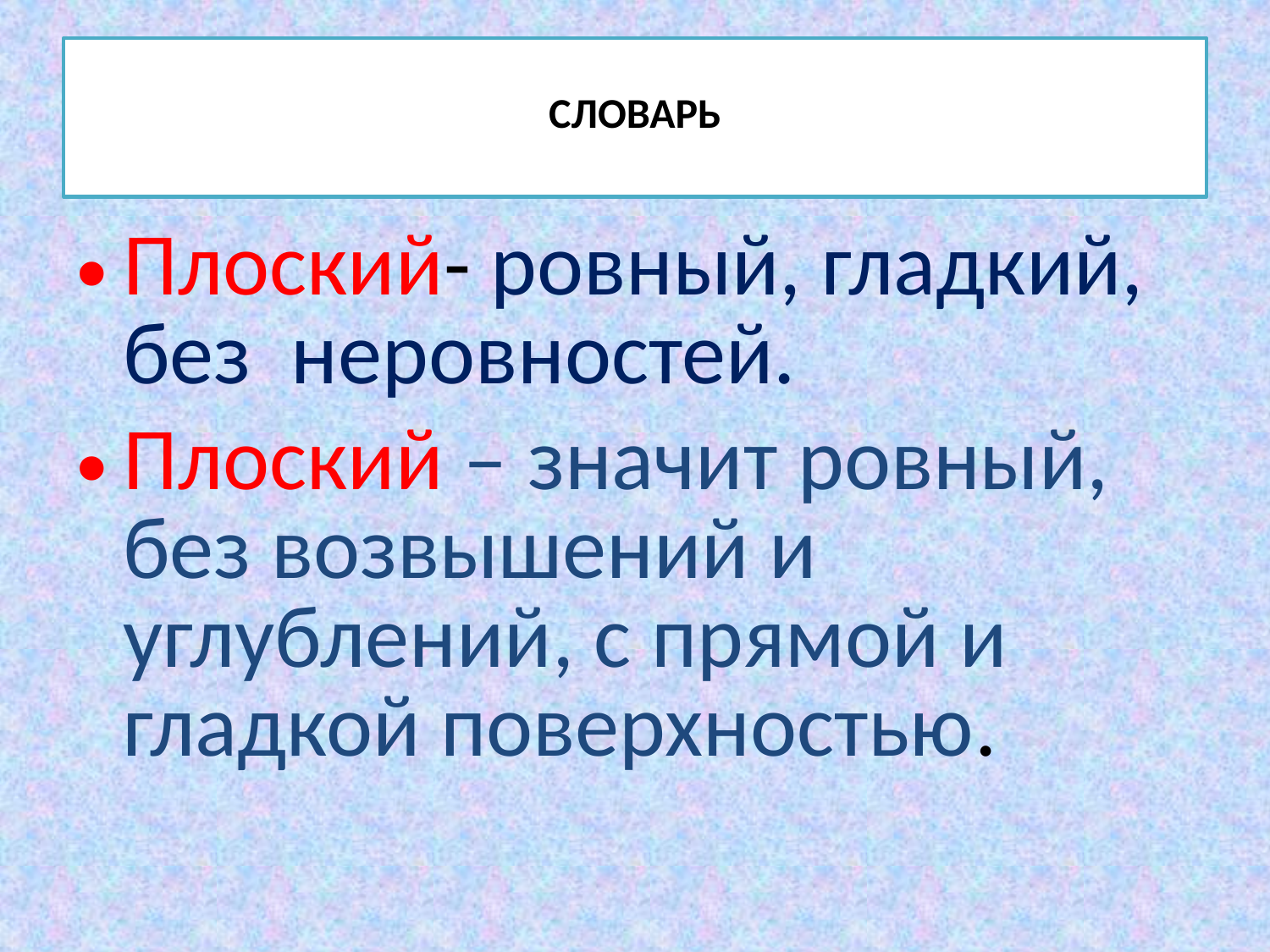

# СЛОВАРЬ
Плоский- ровный, гладкий, без  неровностей.
Плоский – значит ровный, без возвышений и углублений, с прямой и гладкой поверхностью.